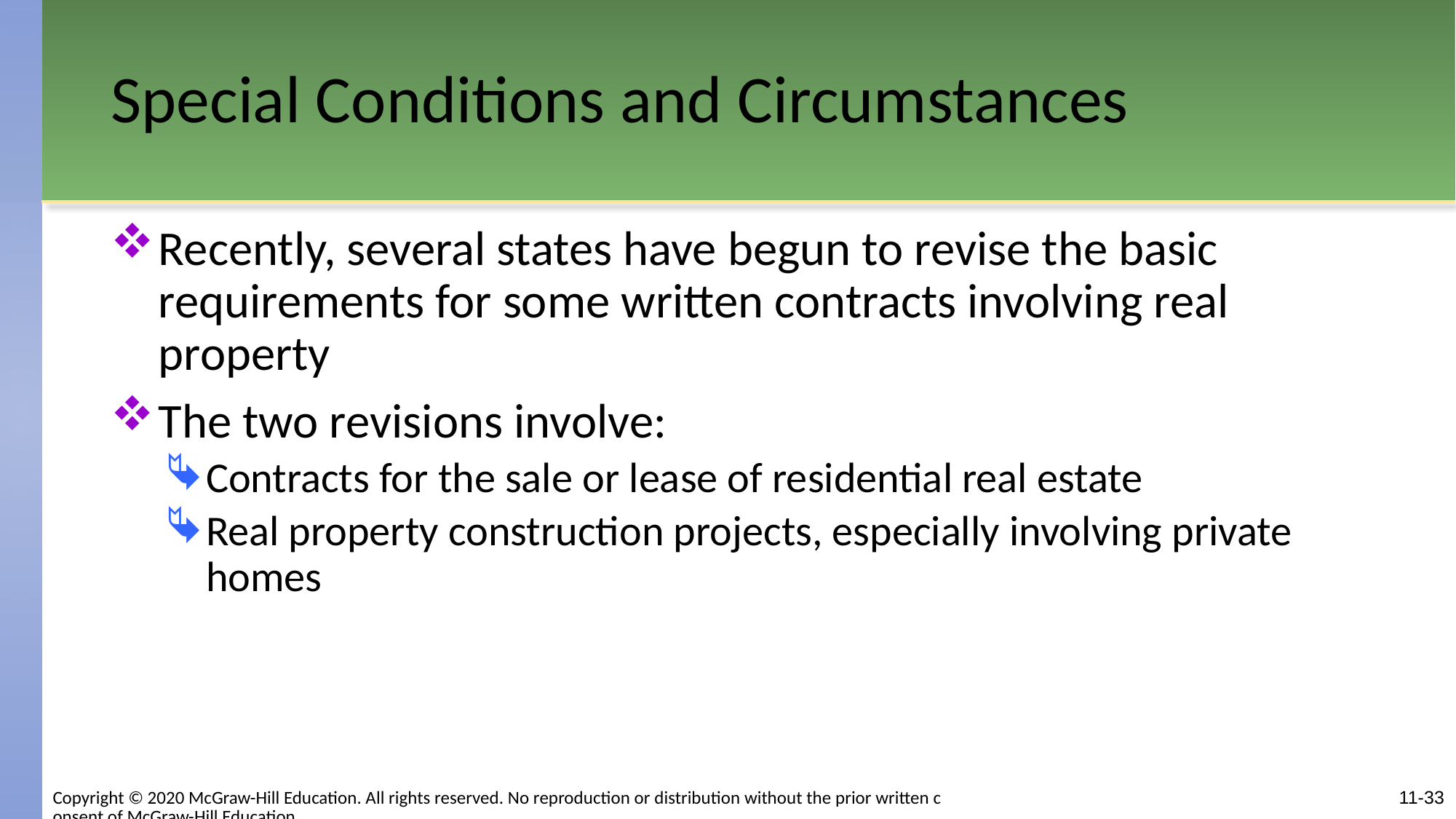

# Special Conditions and Circumstances
Recently, several states have begun to revise the basic requirements for some written contracts involving real property
The two revisions involve:
Contracts for the sale or lease of residential real estate
Real property construction projects, especially involving private homes
Copyright © 2020 McGraw-Hill Education. All rights reserved. No reproduction or distribution without the prior written consent of McGraw-Hill Education.
11-33